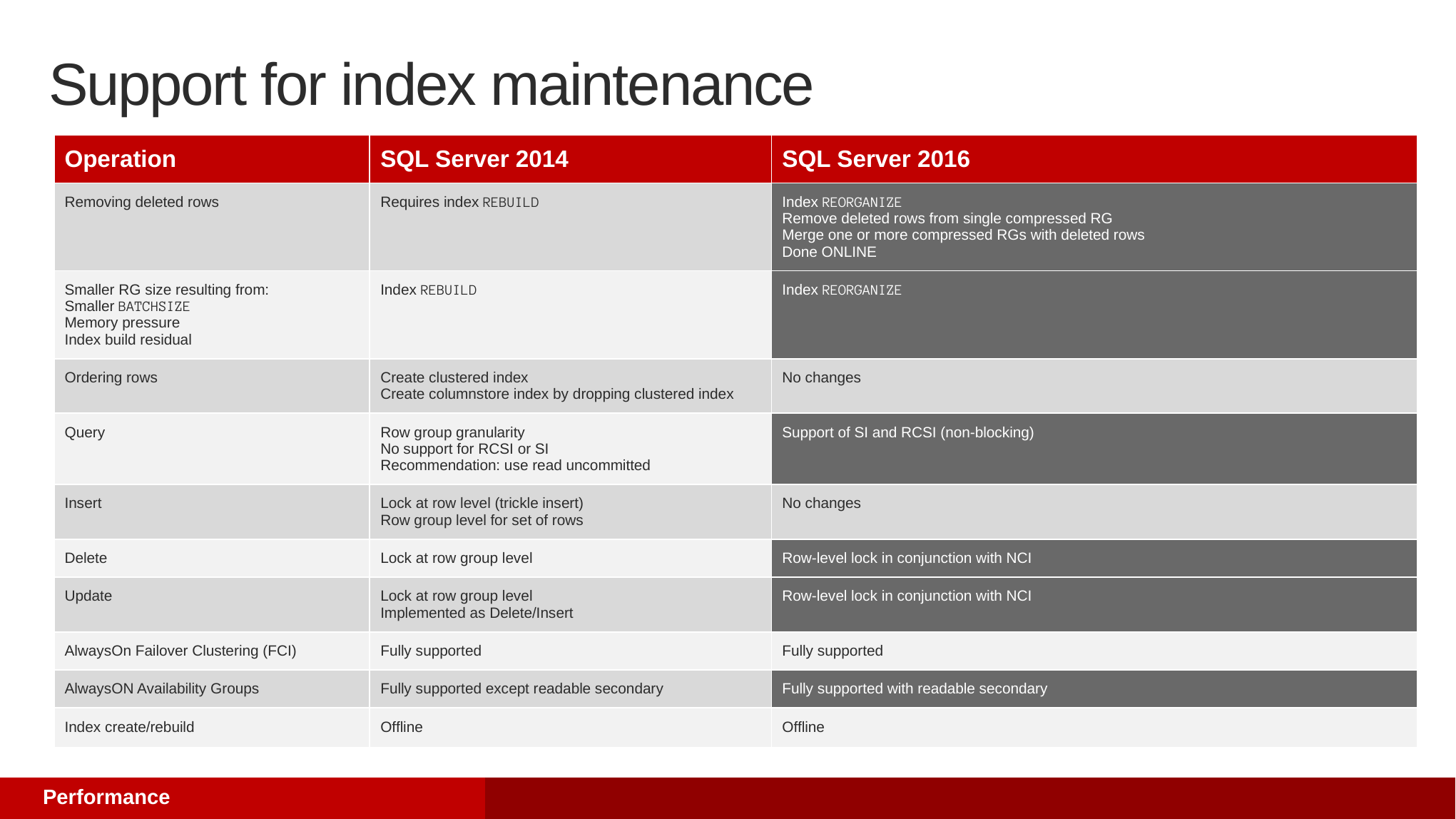

# Support for index maintenance
| Operation | SQL Server 2014 | SQL Server 2016 |
| --- | --- | --- |
| Removing deleted rows | Requires index REBUILD | Index REORGANIZE Remove deleted rows from single compressed RG Merge one or more compressed RGs with deleted rows Done ONLINE |
| Smaller RG size resulting from: Smaller BATCHSIZE Memory pressure Index build residual | Index REBUILD | Index REORGANIZE |
| Ordering rows | Create clustered index Create columnstore index by dropping clustered index | No changes |
| Query | Row group granularity No support for RCSI or SI Recommendation: use read uncommitted | Support of SI and RCSI (non-blocking) |
| Insert | Lock at row level (trickle insert) Row group level for set of rows | No changes |
| Delete | Lock at row group level | Row-level lock in conjunction with NCI |
| Update | Lock at row group level Implemented as Delete/Insert | Row-level lock in conjunction with NCI |
| AlwaysOn Failover Clustering (FCI) | Fully supported | Fully supported |
| AlwaysON Availability Groups | Fully supported except readable secondary | Fully supported with readable secondary |
| Index create/rebuild | Offline | Offline |
Performance